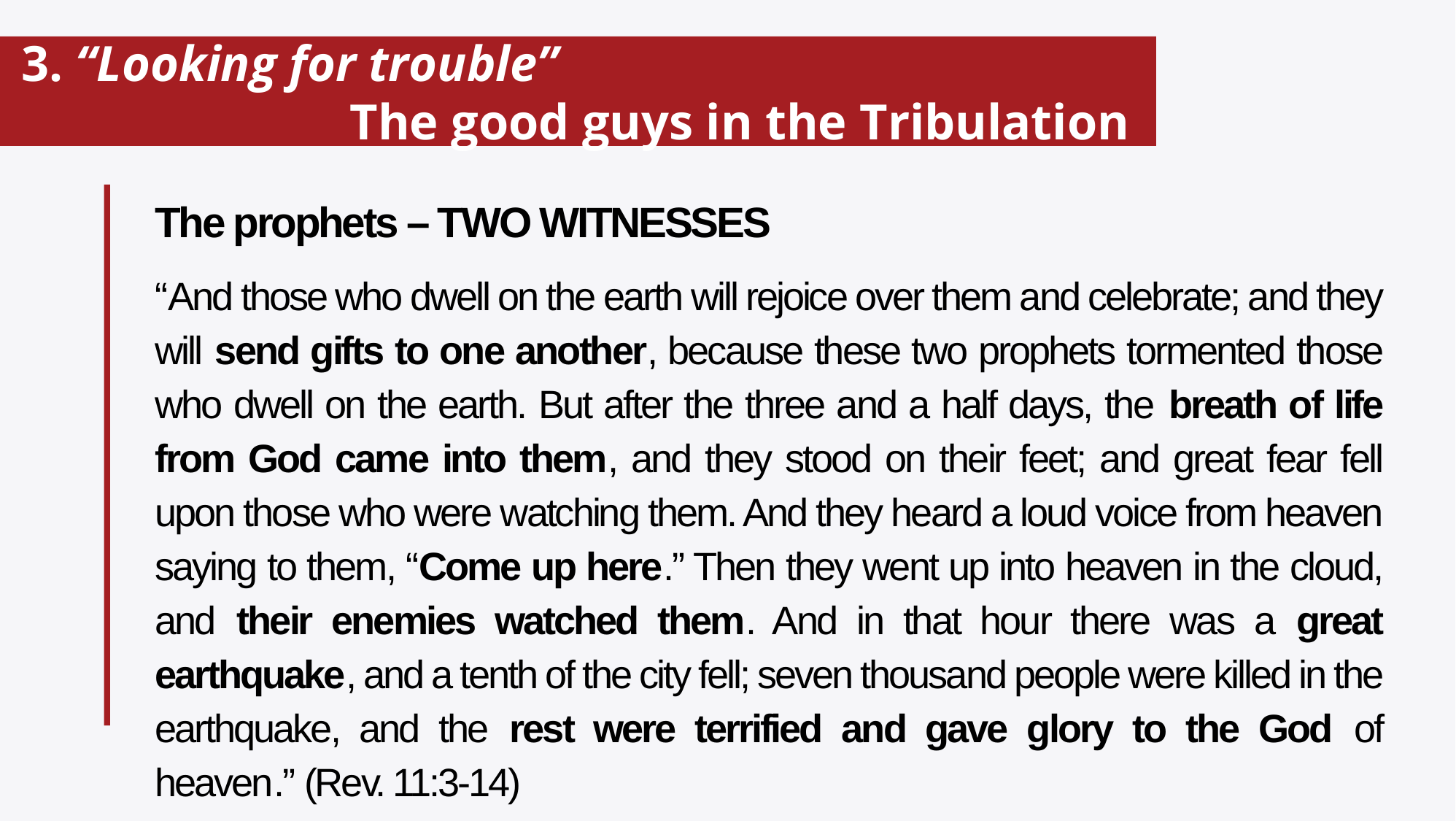

# 3. “Looking for trouble” The good guys in the Tribulation
The prophets – TWO WITNESSES
“And those who dwell on the earth will rejoice over them and celebrate; and they will send gifts to one another, because these two prophets tormented those who dwell on the earth. But after the three and a half days, the breath of life from God came into them, and they stood on their feet; and great fear fell upon those who were watching them. And they heard a loud voice from heaven saying to them, “Come up here.” Then they went up into heaven in the cloud, and their enemies watched them. And in that hour there was a great earthquake, and a tenth of the city fell; seven thousand people were killed in the earthquake, and the rest were terrified and gave glory to the God of heaven.” (Rev. 11:3-14)